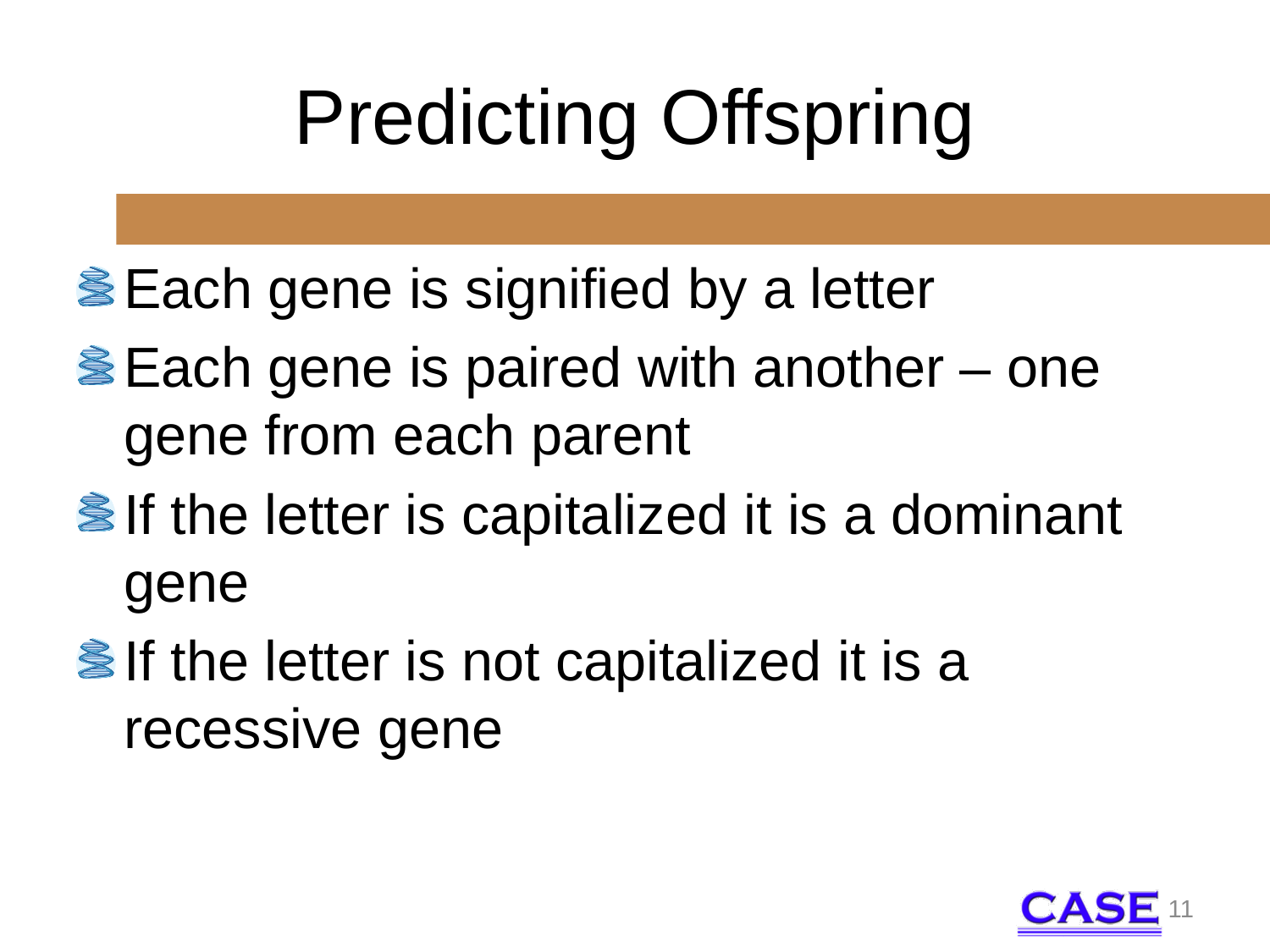

# Predicting Offspring
Each gene is signified by a letter
Each gene is paired with another – one gene from each parent
If the letter is capitalized it is a dominant gene
If the letter is not capitalized it is a recessive gene
11